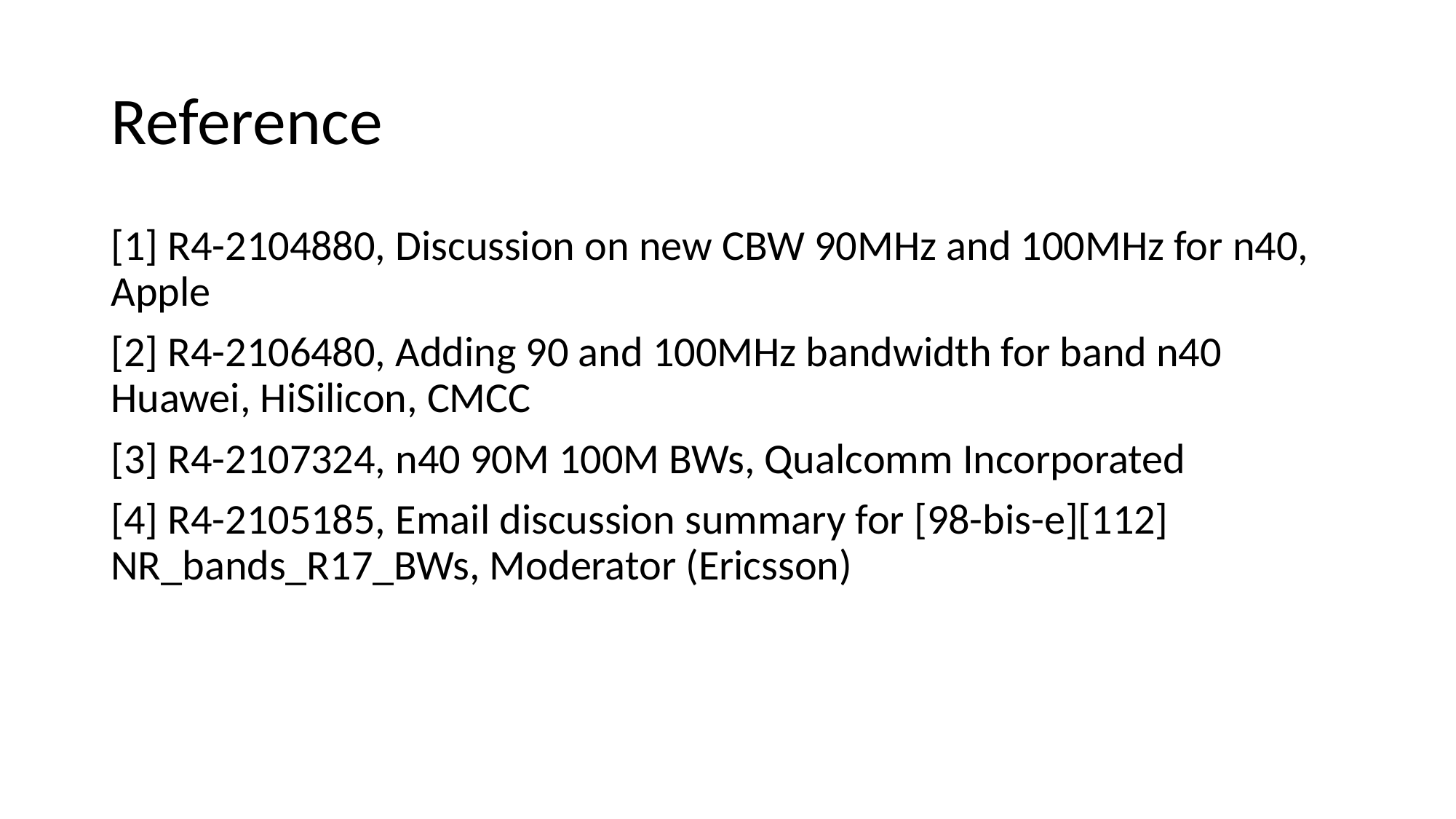

# Reference
[1] R4-2104880, Discussion on new CBW 90MHz and 100MHz for n40,	Apple
[2] R4-2106480, Adding 90 and 100MHz bandwidth for band n40	Huawei, HiSilicon, CMCC
[3] R4-2107324, n40 90M 100M BWs, Qualcomm Incorporated
[4] R4-2105185, Email discussion summary for [98-bis-e][112] NR_bands_R17_BWs, Moderator (Ericsson)